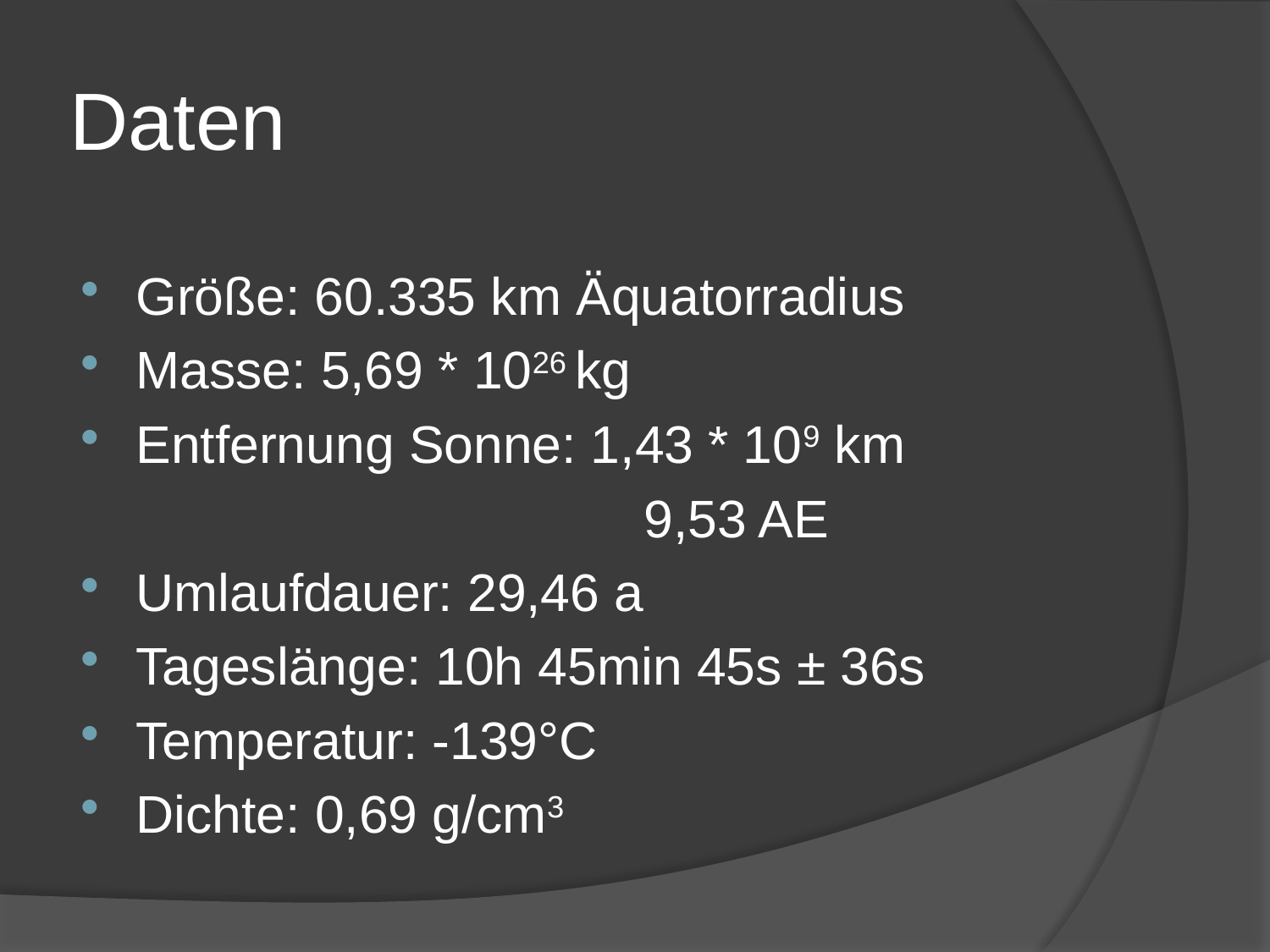

# Daten
Größe: 60.335 km Äquatorradius
Masse: 5,69 * 1026 kg
Entfernung Sonne: 1,43 * 109 km
					9,53 AE
Umlaufdauer: 29,46 a
Tageslänge: 10h 45min 45s ± 36s
Temperatur: -139°C
Dichte: 0,69 g/cm3